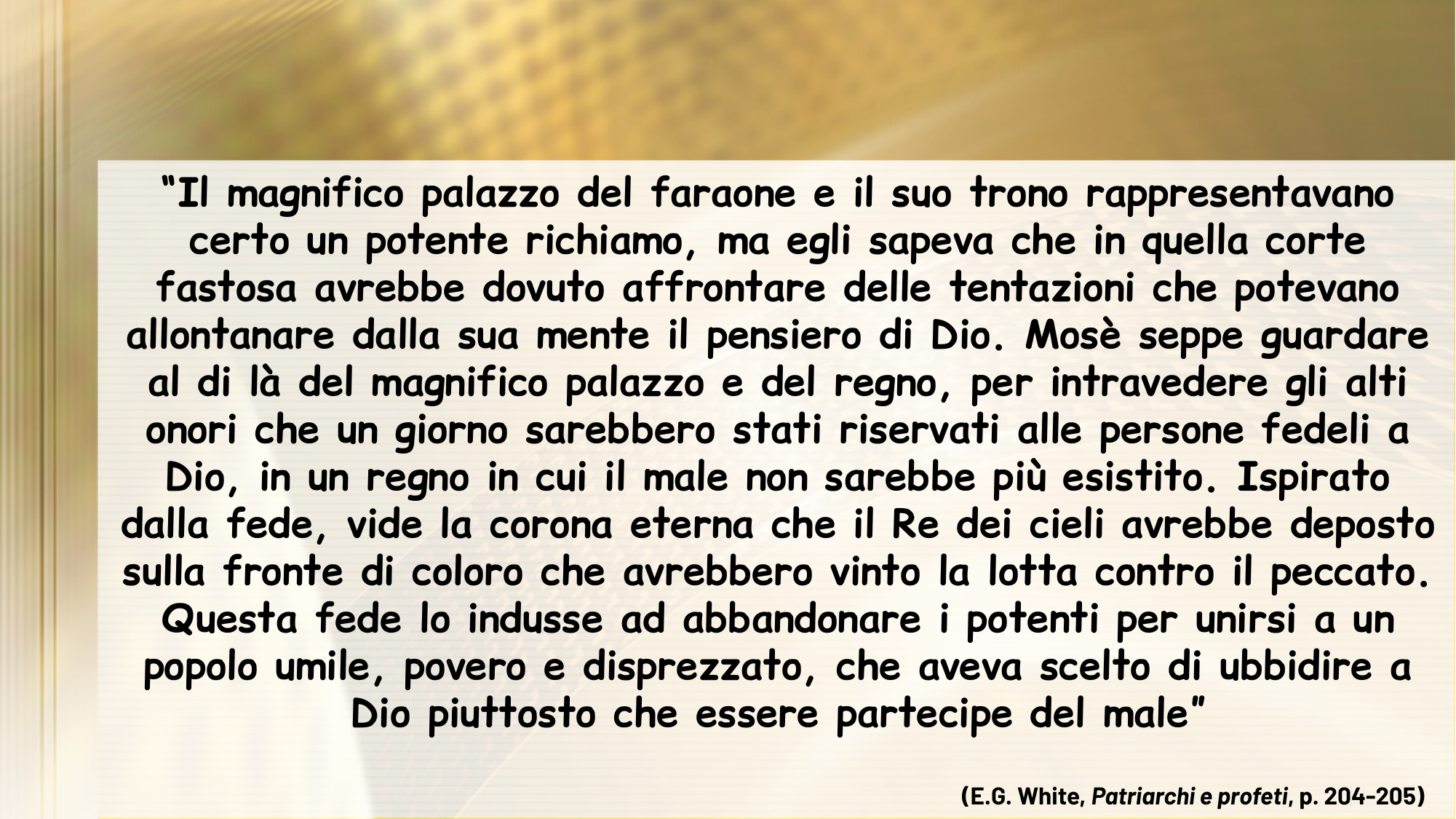

“Il magnifico palazzo del faraone e il suo trono rappresentavano certo un potente richiamo, ma egli sapeva che in quella corte fastosa avrebbe dovuto affrontare delle tentazioni che potevano allontanare dalla sua mente il pensiero di Dio. Mosè seppe guardare al di là del magnifico palazzo e del regno, per intravedere gli alti onori che un giorno sarebbero stati riservati alle persone fedeli a Dio, in un regno in cui il male non sarebbe più esistito. Ispirato dalla fede, vide la corona eterna che il Re dei cieli avrebbe deposto sulla fronte di coloro che avrebbero vinto la lotta contro il peccato. Questa fede lo indusse ad abbandonare i potenti per unirsi a un popolo umile, povero e disprezzato, che aveva scelto di ubbidire a Dio piuttosto che essere partecipe del male”
(E.G. White, Patriarchi e profeti, p. 204-205)